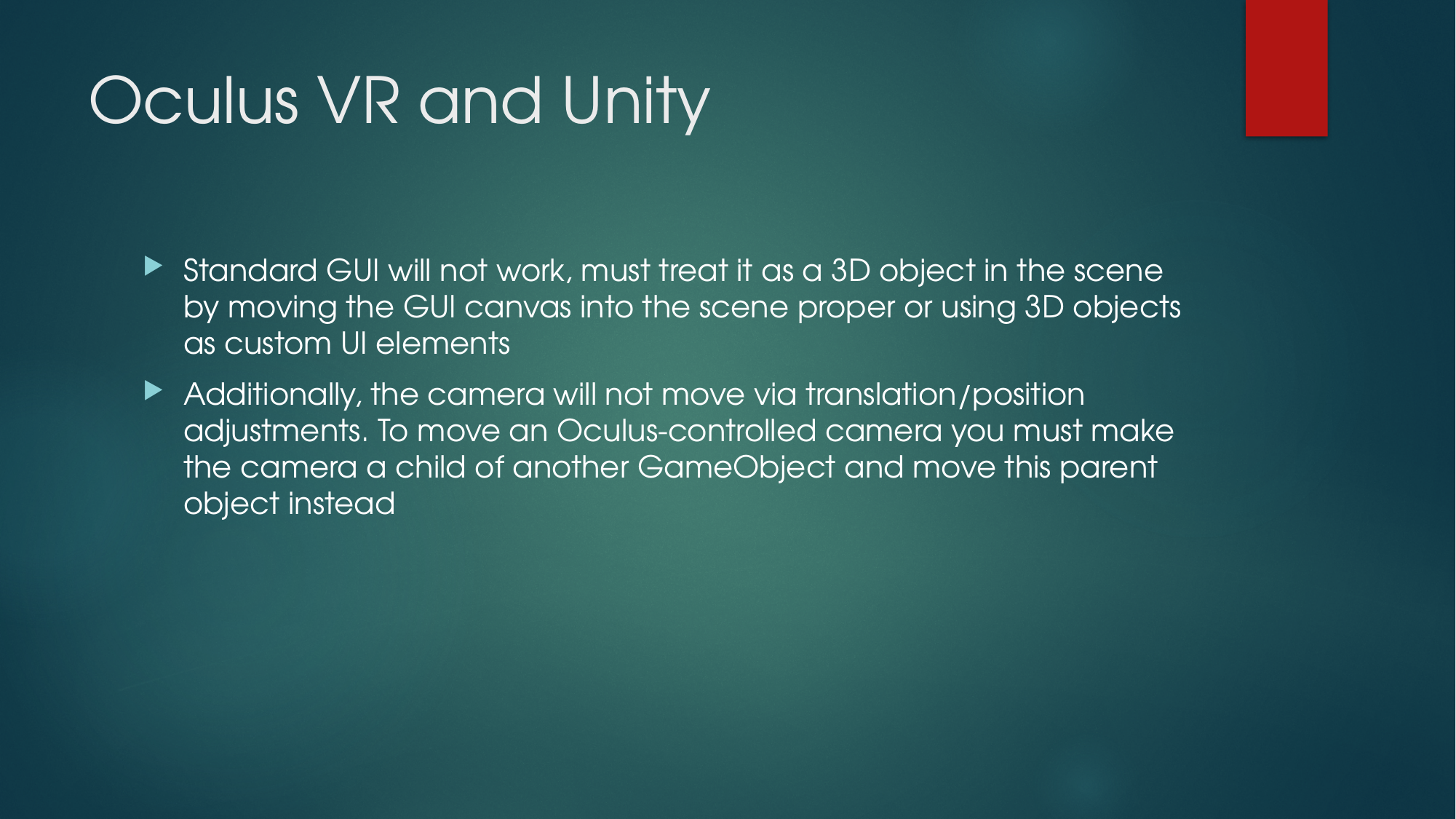

# Oculus VR and Unity
Standard GUI will not work, must treat it as a 3D object in the scene by moving the GUI canvas into the scene proper or using 3D objects as custom UI elements
Additionally, the camera will not move via translation/position adjustments. To move an Oculus-controlled camera you must make the camera a child of another GameObject and move this parent object instead